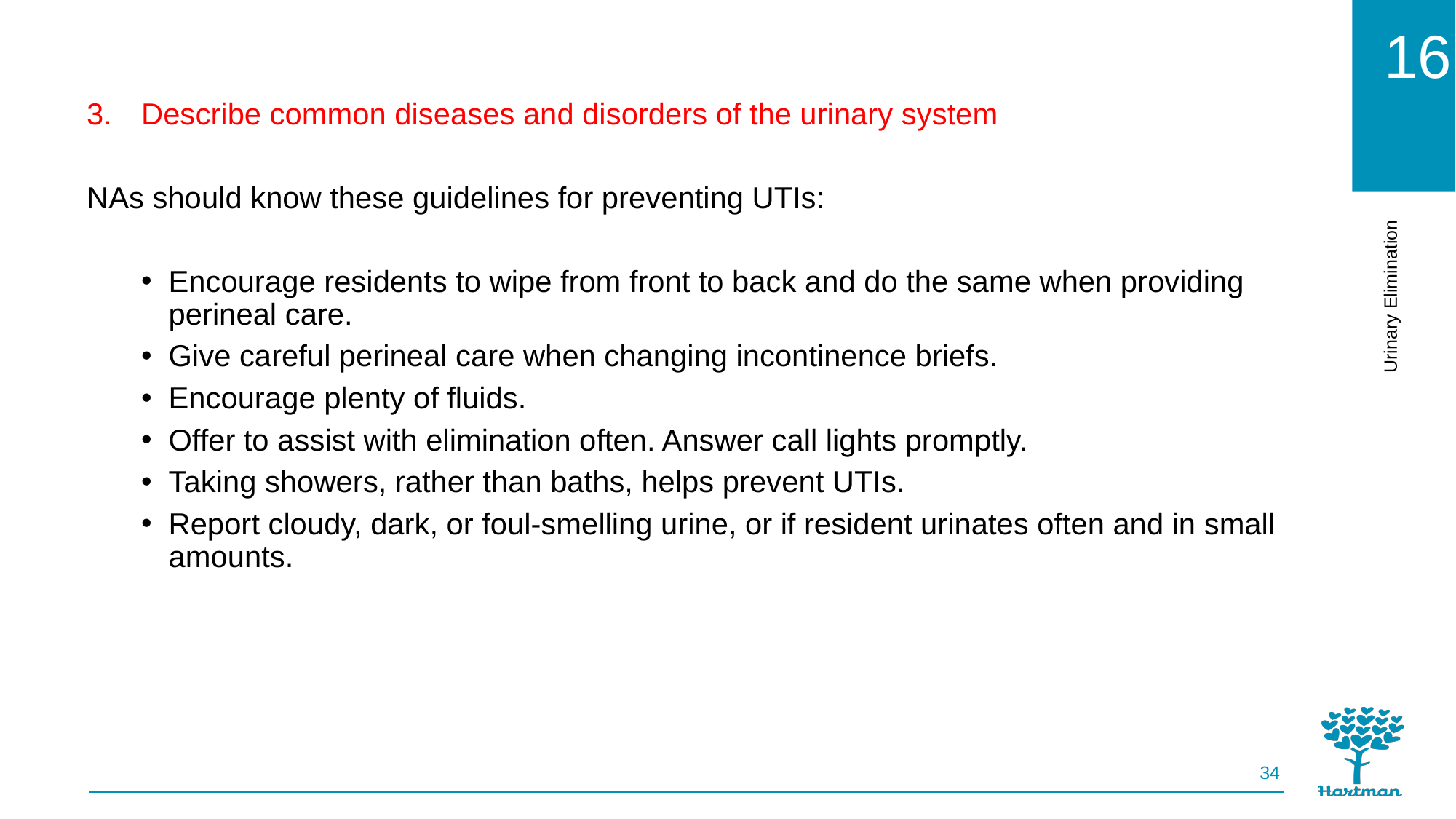

Describe common diseases and disorders of the urinary system

NAs should know these guidelines for preventing UTIs:

Encourage residents to wipe from front to back and do the same when providing perineal care.
Give careful perineal care when changing incontinence briefs.
Encourage plenty of fluids.
Offer to assist with elimination often. Answer call lights promptly.
Taking showers, rather than baths, helps prevent UTIs.
Report cloudy, dark, or foul-smelling urine, or if resident urinates often and in small amounts.

34